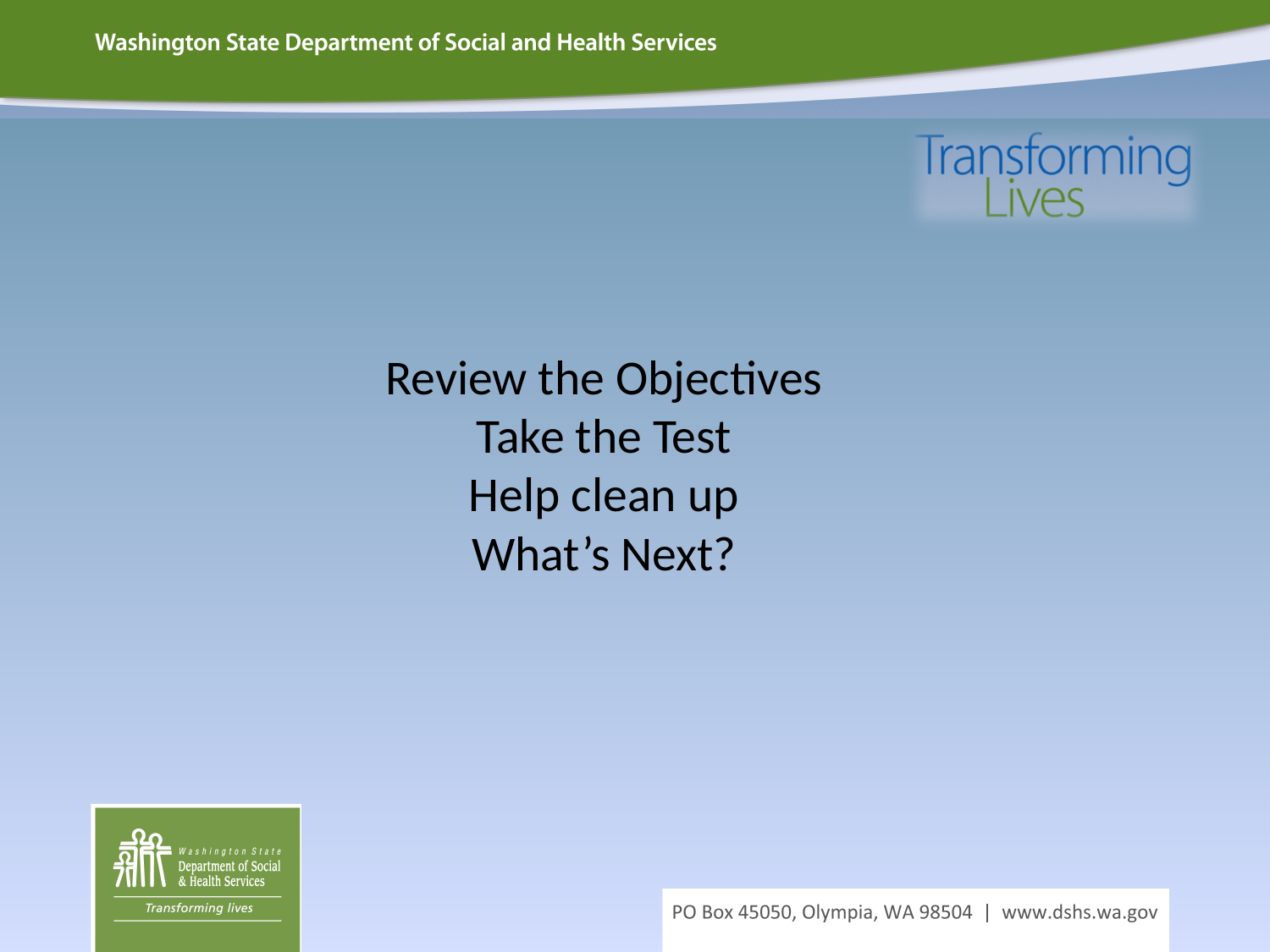

# Review the Objectives Take the Test Help clean up What’s Next?